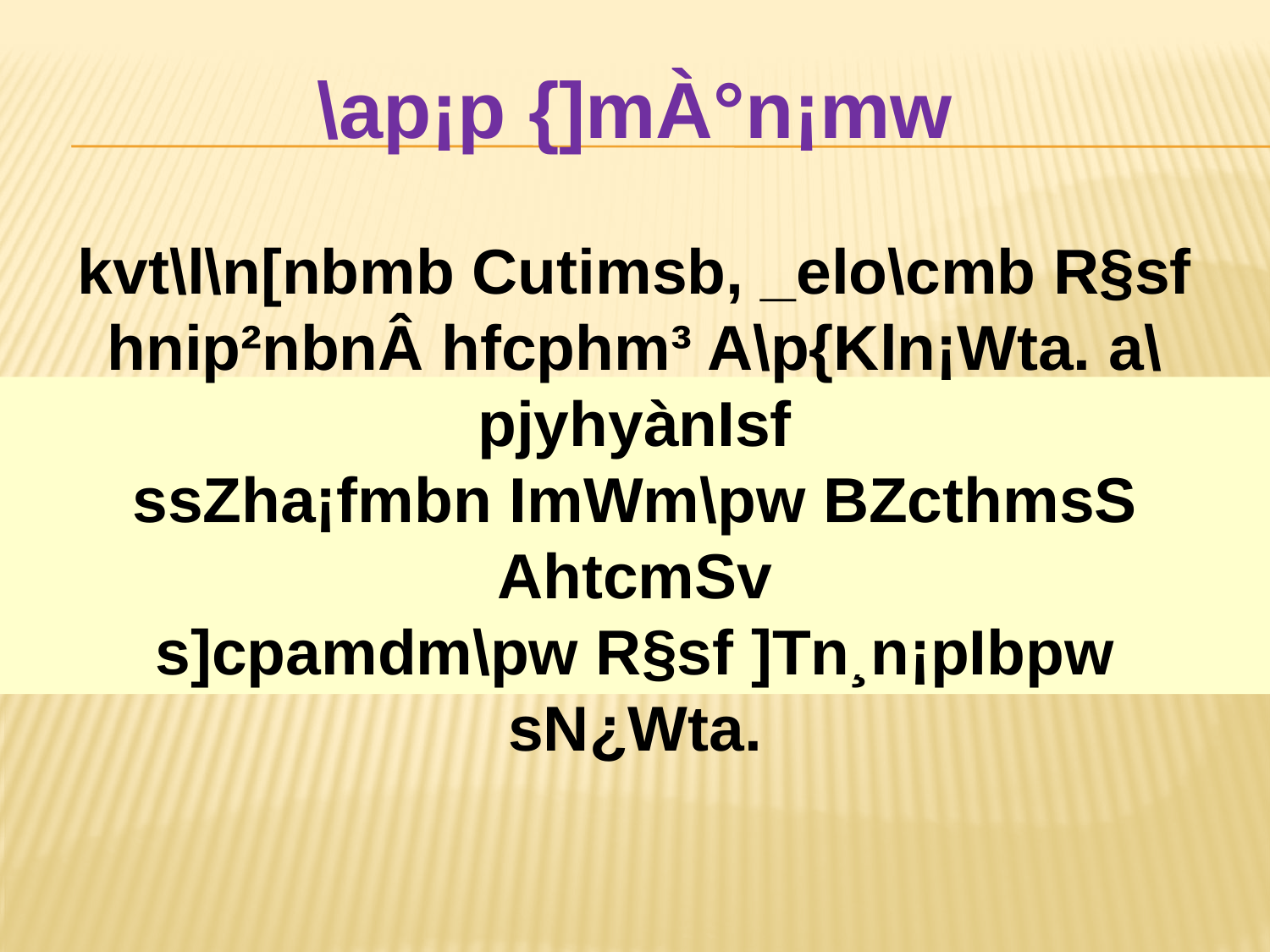

\ap¡p {]mÀ°n¡mw

kvt\l\n[nbmb Cutimsb, _elo\cmb R§sf hnip²nbnÂ hfcphm³ A\p{Kln¡Wta. a\pjyhyànIsf
ssZha¡fmbn ImWm\pw BZcthmsS AhtcmSv
s]cpamdm\pw R§sf ]Tn¸n¡pIbpw sN¿Wta.